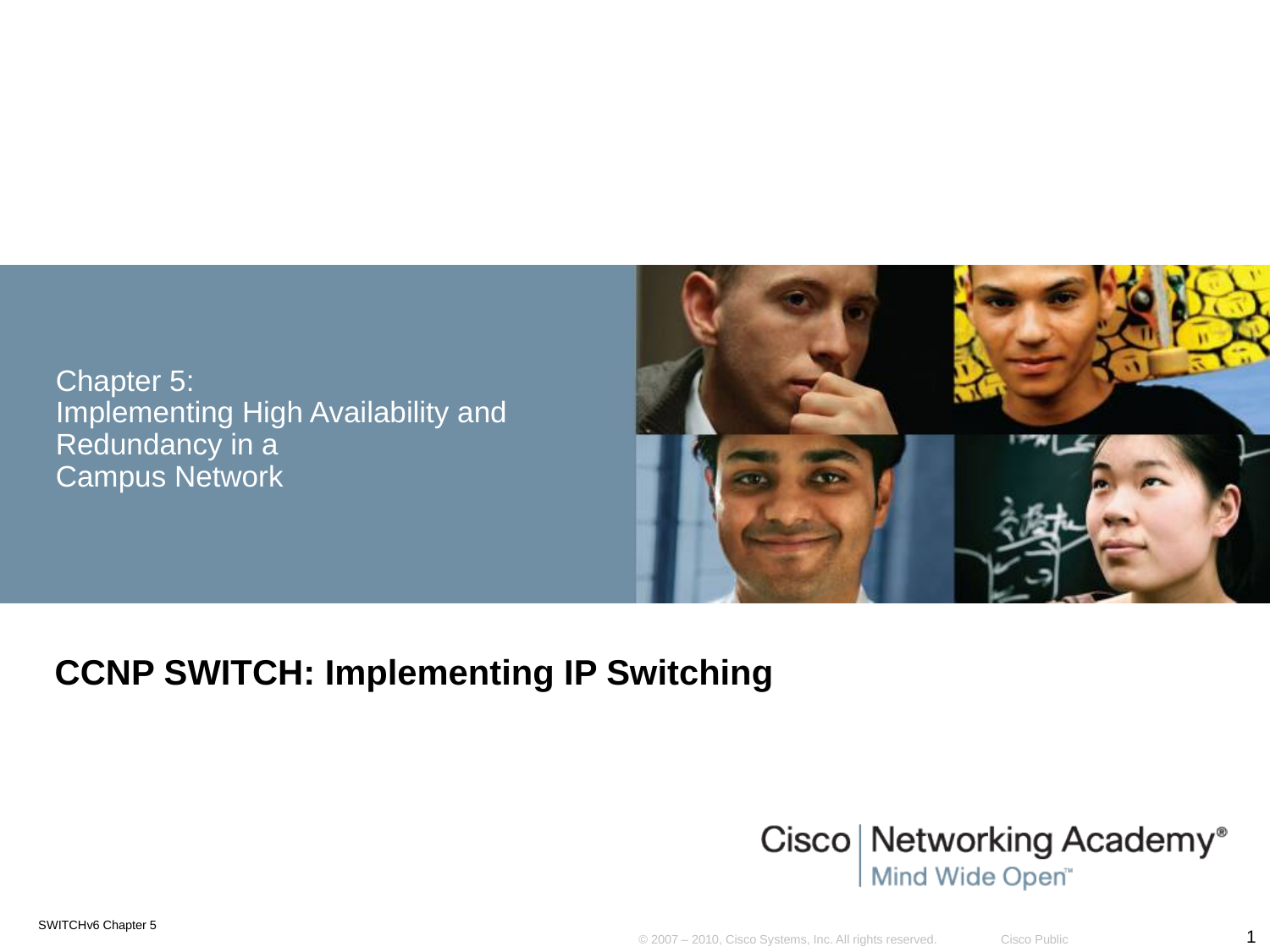

# Chapter 5: Implementing High Availability and Redundancy in a Campus Network
CCNP SWITCH: Implementing IP Switching